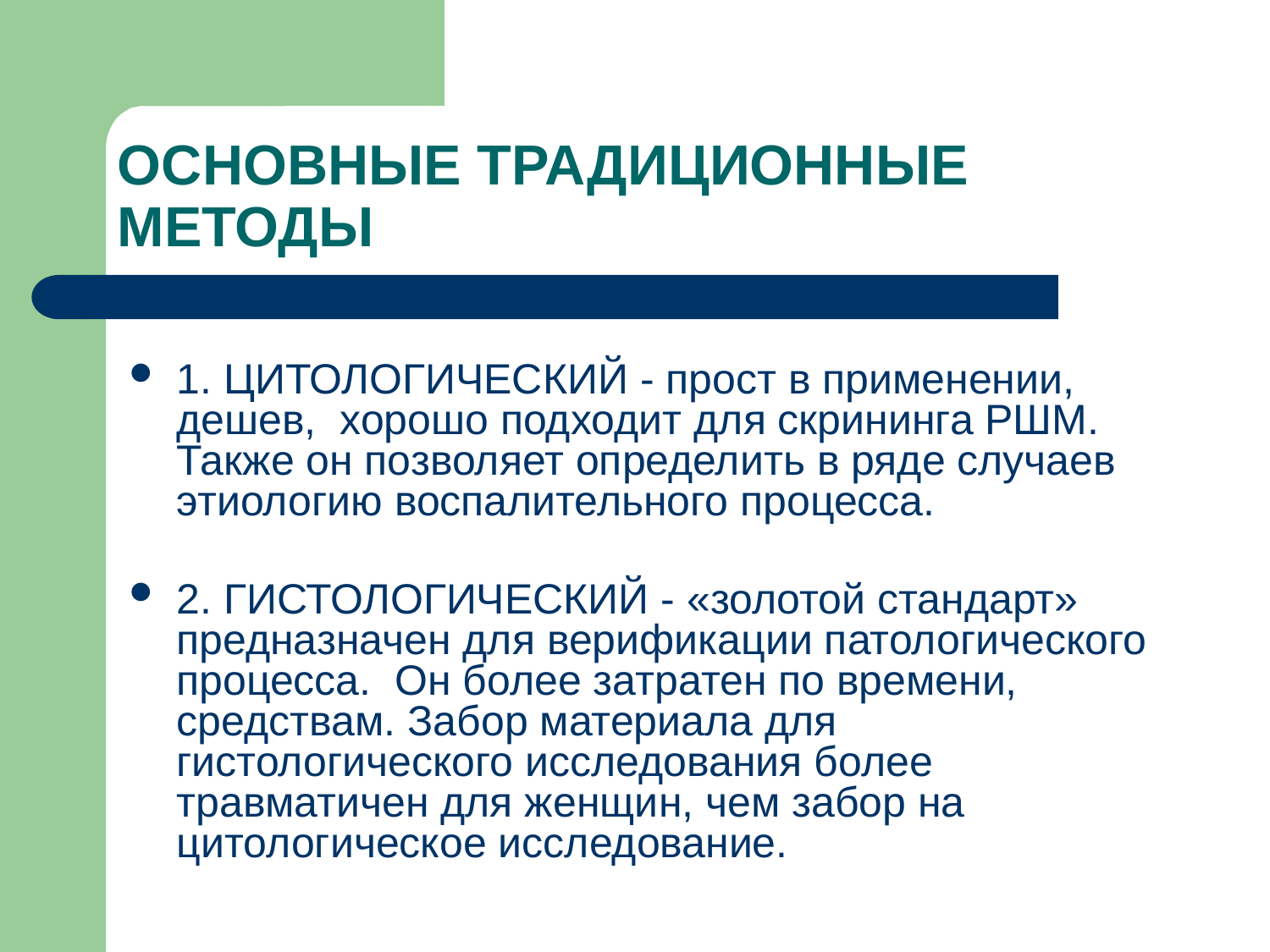

# ОСНОВНЫЕ ТРАДИЦИОННЫЕ МЕТОДЫ

1. ЦИТОЛОГИЧЕСКИЙ - прост в применении, дешев,  хорошо подходит для скрининга РШМ. Также он позволяет определить в ряде случаев этиологию воспалительного процесса.

2. ГИСТОЛОГИЧЕСКИЙ - «золотой стандарт» предназначен для верификации патологического процесса.  Он более затратен по времени, средствам. Забор материала для гистологического исследования более травматичен для женщин, чем забор на цитологическое исследование.